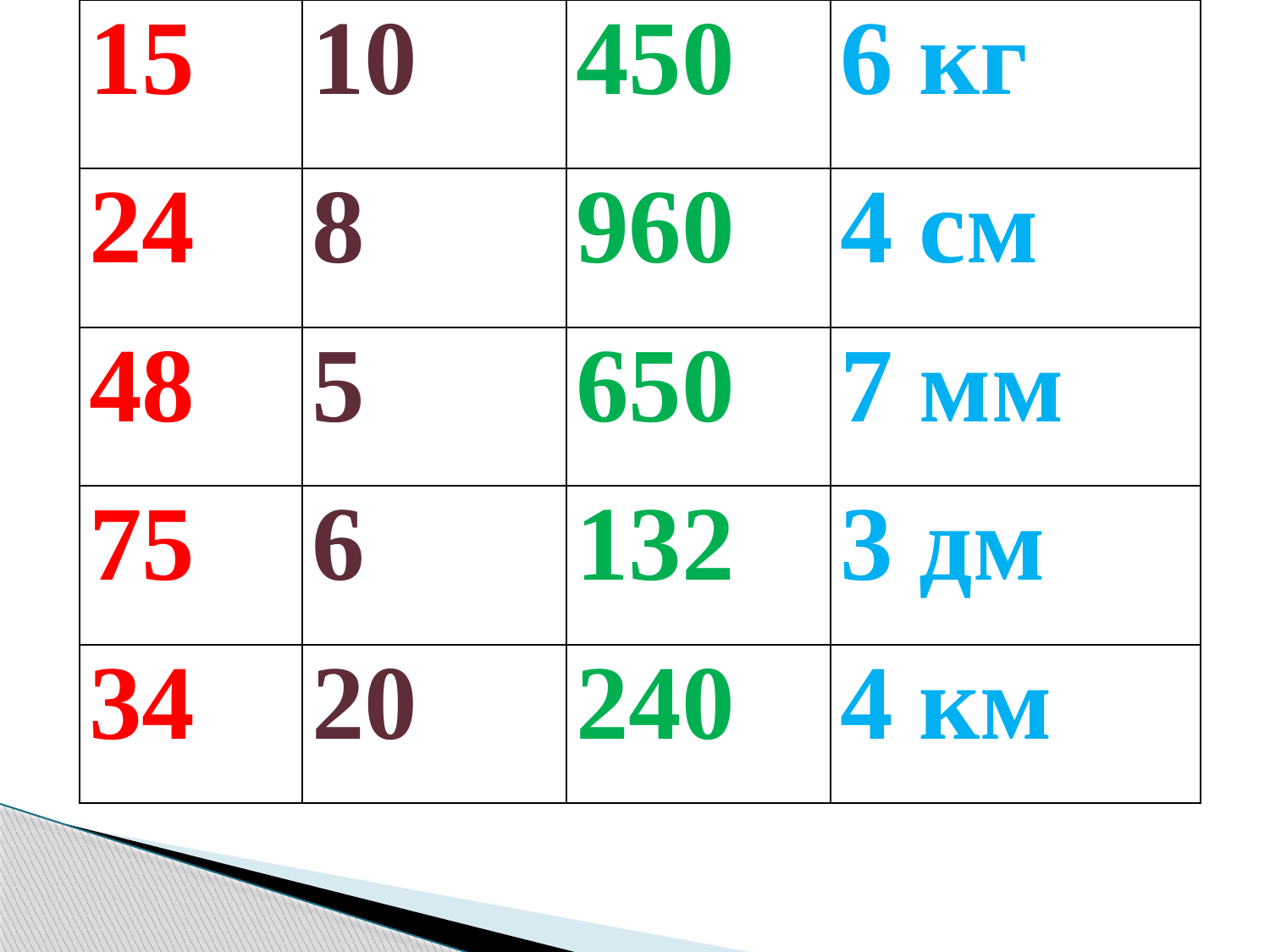

| 15 | 10 | 450 | 6 кг |
| --- | --- | --- | --- |
| 24 | 8 | 960 | 4 см |
| 48 | 5 | 650 | 7 мм |
| 75 | 6 | 132 | 3 дм |
| 34 | 20 | 240 | 4 км |